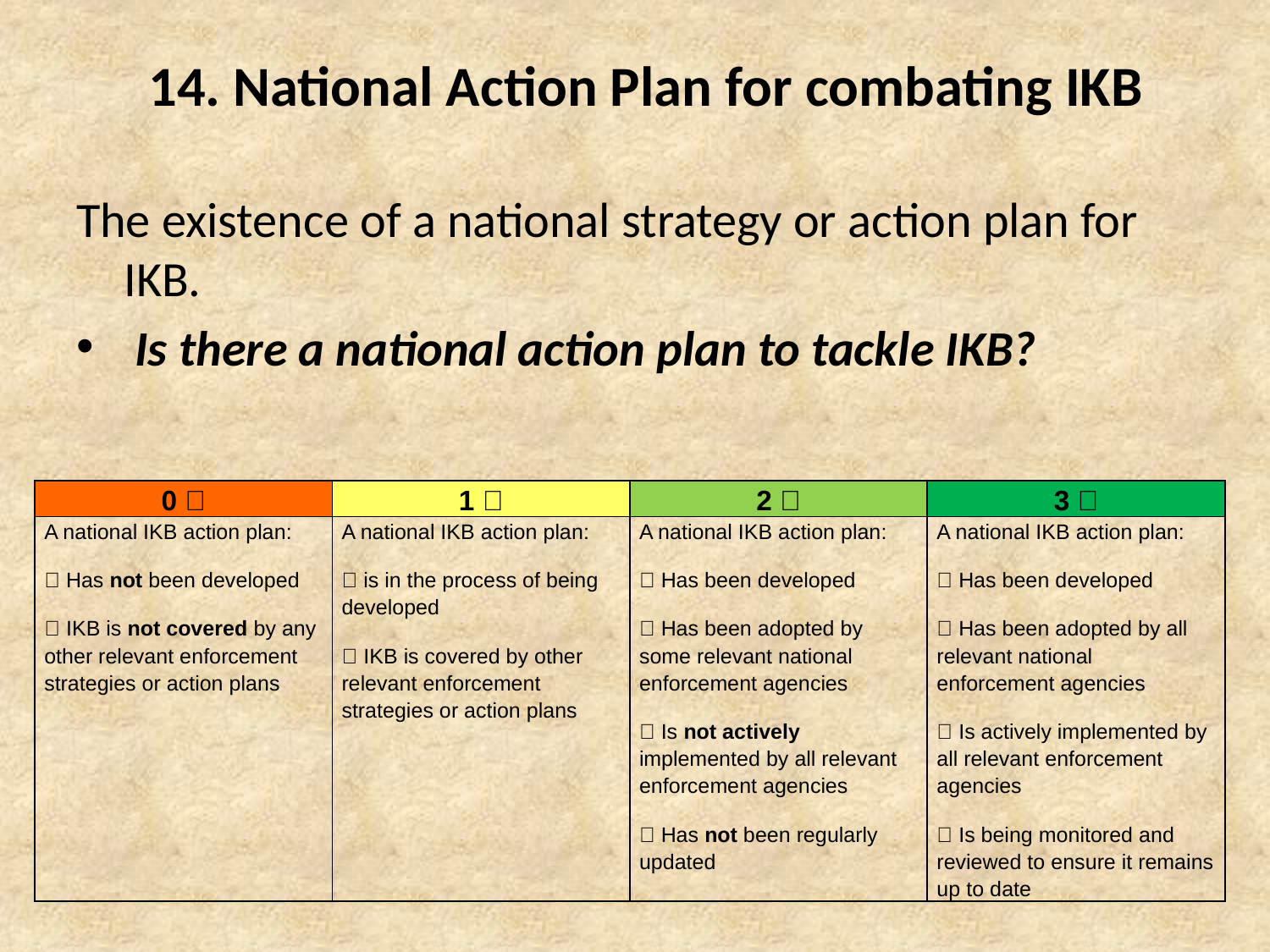

# 14. National Action Plan for combating IKB
The existence of a national strategy or action plan for IKB.
 Is there a national action plan to tackle IKB?

| 0 􀜆 | 1 􀜆 | 2 􀜆 | 3 􀜆 |
| --- | --- | --- | --- |
| A national IKB action plan: 􀜆 Has not been developed 􀜆 IKB is not covered by any other relevant enforcement strategies or action plans | A national IKB action plan: 􀜆 is in the process of being developed 􀜆 IKB is covered by other relevant enforcement strategies or action plans | A national IKB action plan: 􀜆 Has been developed 􀜆 Has been adopted by some relevant national enforcement agencies 􀜆 Is not actively implemented by all relevant enforcement agencies 􀜆 Has not been regularly updated | A national IKB action plan: 􀜆 Has been developed 􀜆 Has been adopted by all relevant national enforcement agencies 􀜆 Is actively implemented by all relevant enforcement agencies 􀜆 Is being monitored and reviewed to ensure it remains up to date |